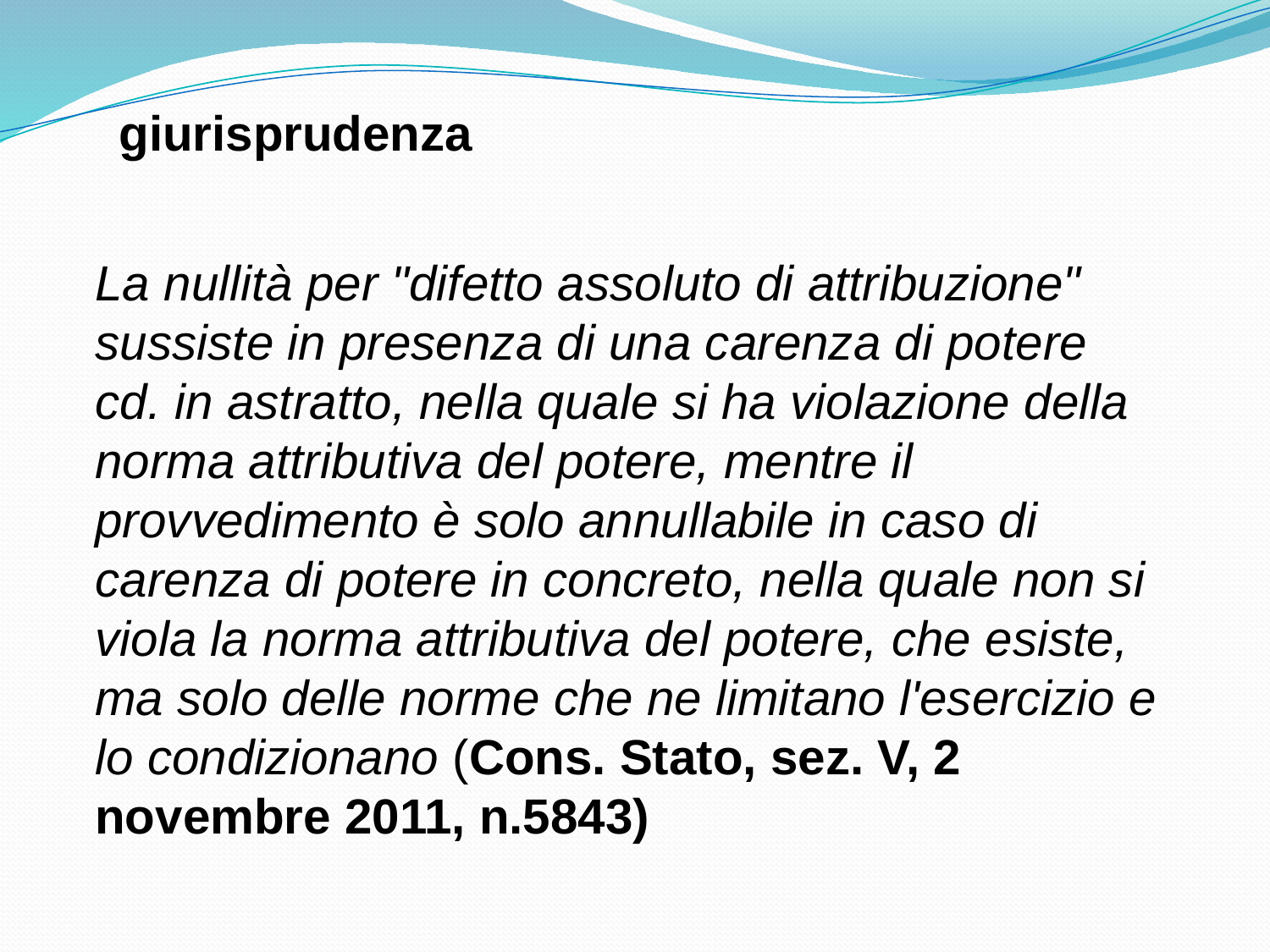

giurisprudenza
La nullità per "difetto assoluto di attribuzione" sussiste in presenza di una carenza di potere cd. in astratto, nella quale si ha violazione della norma attributiva del potere, mentre il provvedimento è solo annullabile in caso di carenza di potere in concreto, nella quale non si viola la norma attributiva del potere, che esiste, ma solo delle norme che ne limitano l'esercizio e lo condizionano (Cons. Stato, sez. V, 2 novembre 2011, n.5843)